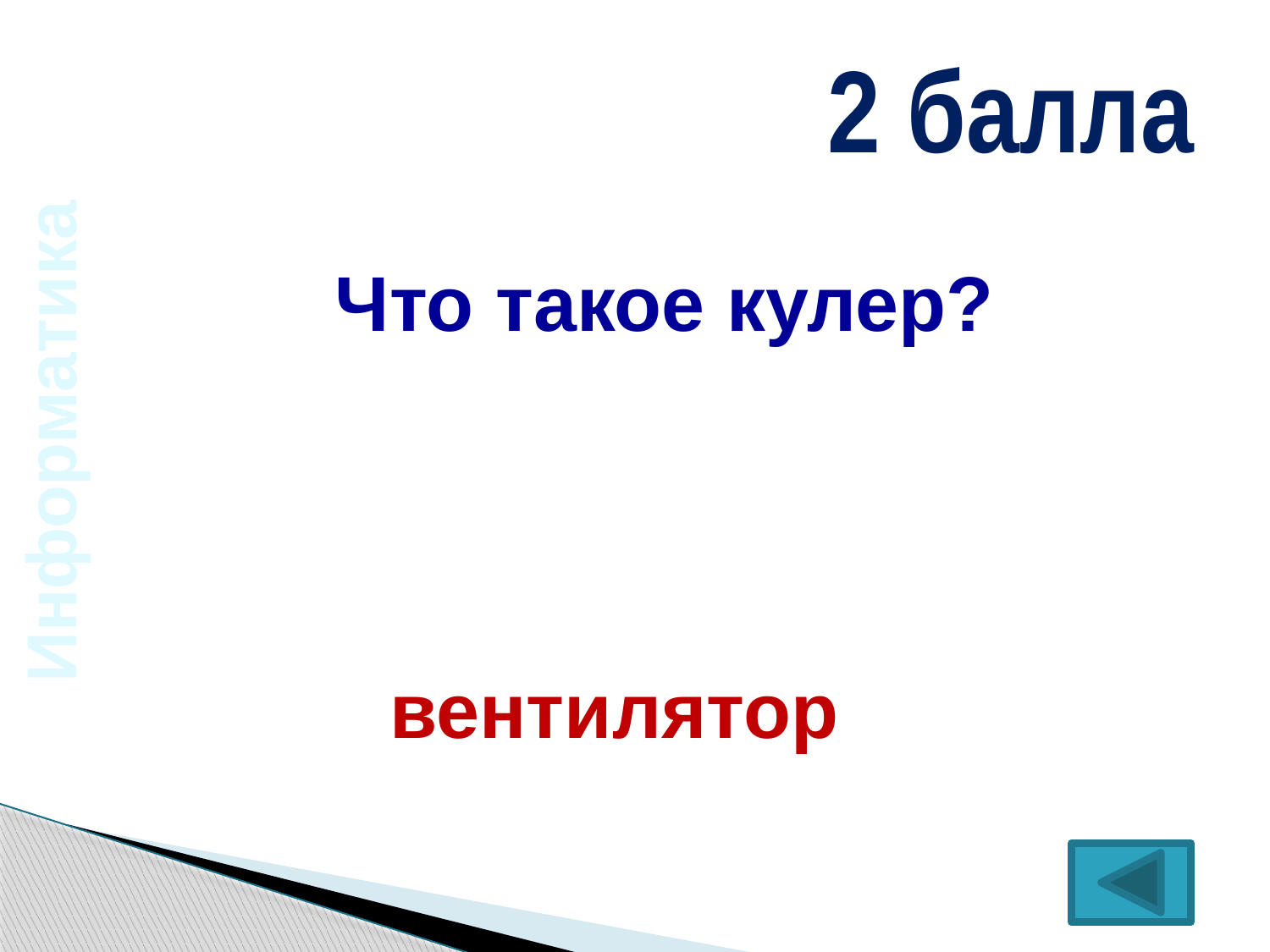

2 балла
Что такое кулер?
Информатика
вентилятор